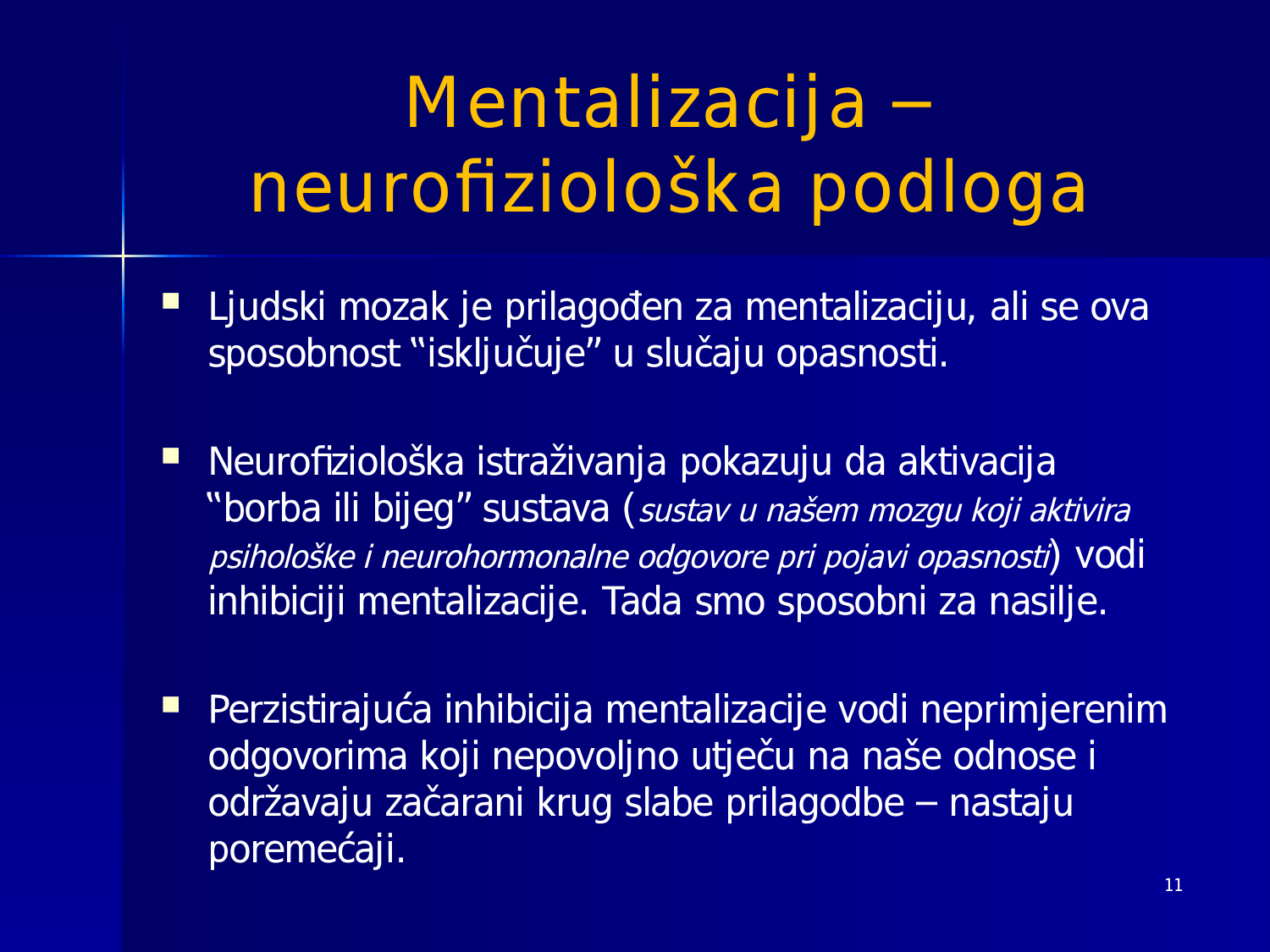

# Mentalizacija – neurofiziološka podloga
Ljudski mozak je prilagođen za mentalizaciju, ali se ova sposobnost “isključuje” u slučaju opasnosti.

Neurofiziološka istraživanja pokazuju da aktivacija “borba ili bijeg” sustava (sustav u našem mozgu koji aktivira psihološke i neurohormonalne odgovore pri pojavi opasnosti) vodi inhibiciji mentalizacije. Tada smo sposobni za nasilje.

Perzistirajuća inhibicija mentalizacije vodi neprimjerenim odgovorima koji nepovoljno utječu na naše odnose i održavaju začarani krug slabe prilagodbe – nastaju poremećaji.
11